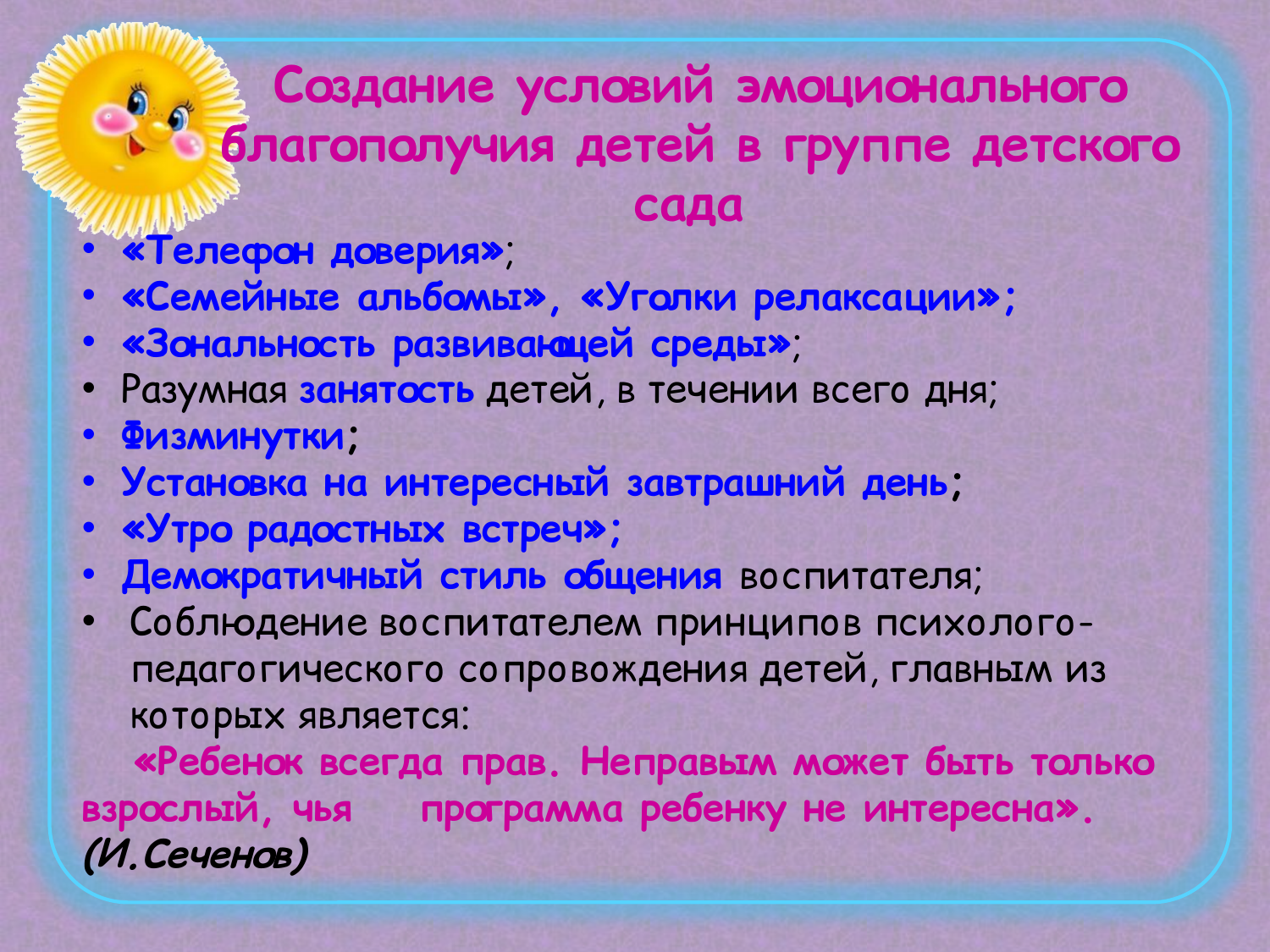

Создание условий эмоционального благополучия детей в группе детского сада
«Телефон доверия»;
«Семейные альбомы», «Уголки релаксации»;
«Зональность развивающей среды»;
Разумная занятость детей, в течении всего дня;
Физминутки;
Установка на интересный завтрашний день;
«Утро радостных встреч»;
Демократичный стиль общения воспитателя;
Соблюдение воспитателем принципов психолого-педагогического сопровождения детей, главным из которых является:
    «Ребенок всегда прав. Неправым может быть только взрослый, чья    программа ребенку не интересна».  (И.Сеченов)